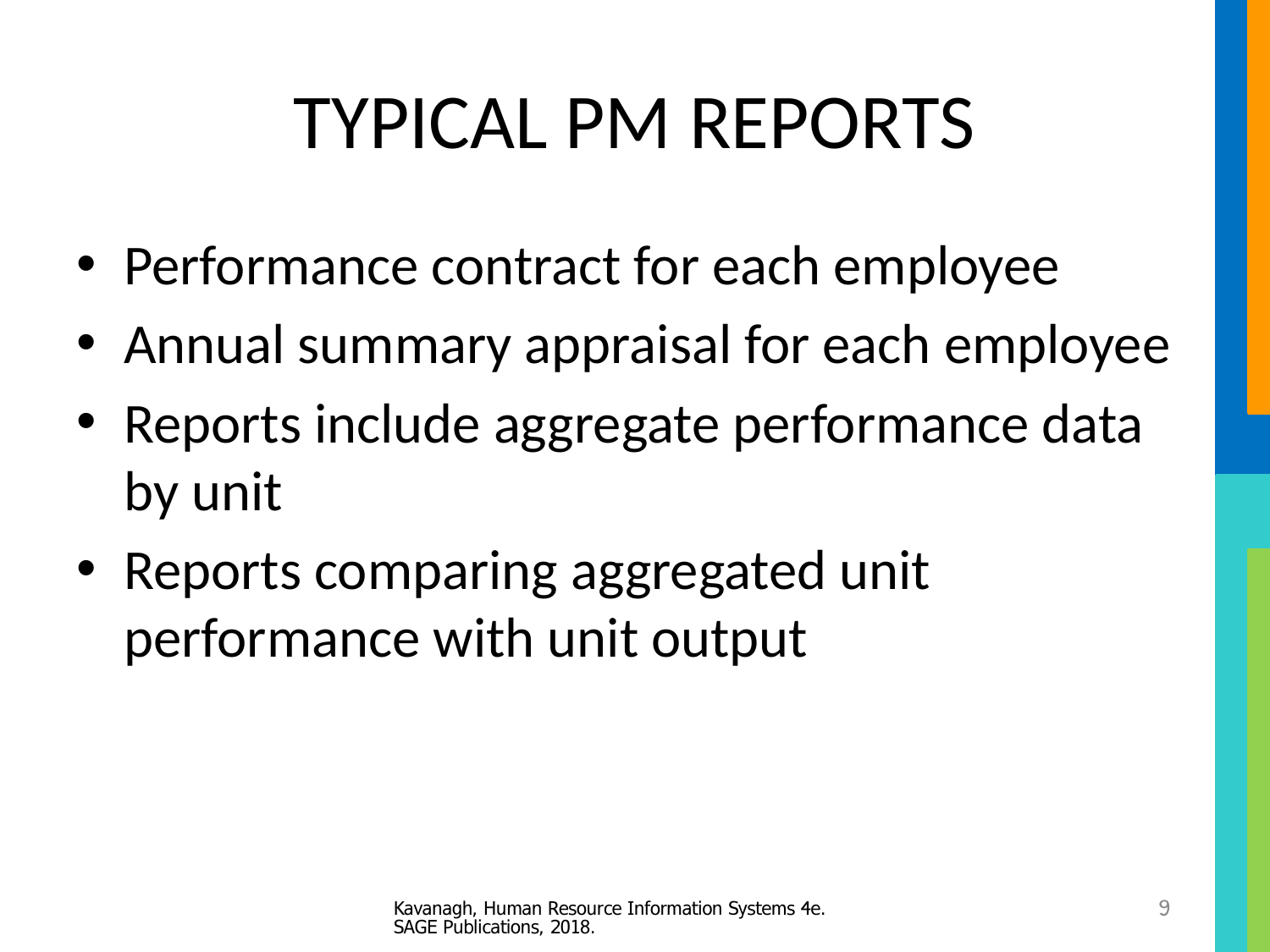

# TYPICAL PM REPORTS
Performance contract for each employee
Annual summary appraisal for each employee
Reports include aggregate performance data by unit
Reports comparing aggregated unit performance with unit output
Kavanagh, Human Resource Information Systems 4e. SAGE Publications, 2018.
9